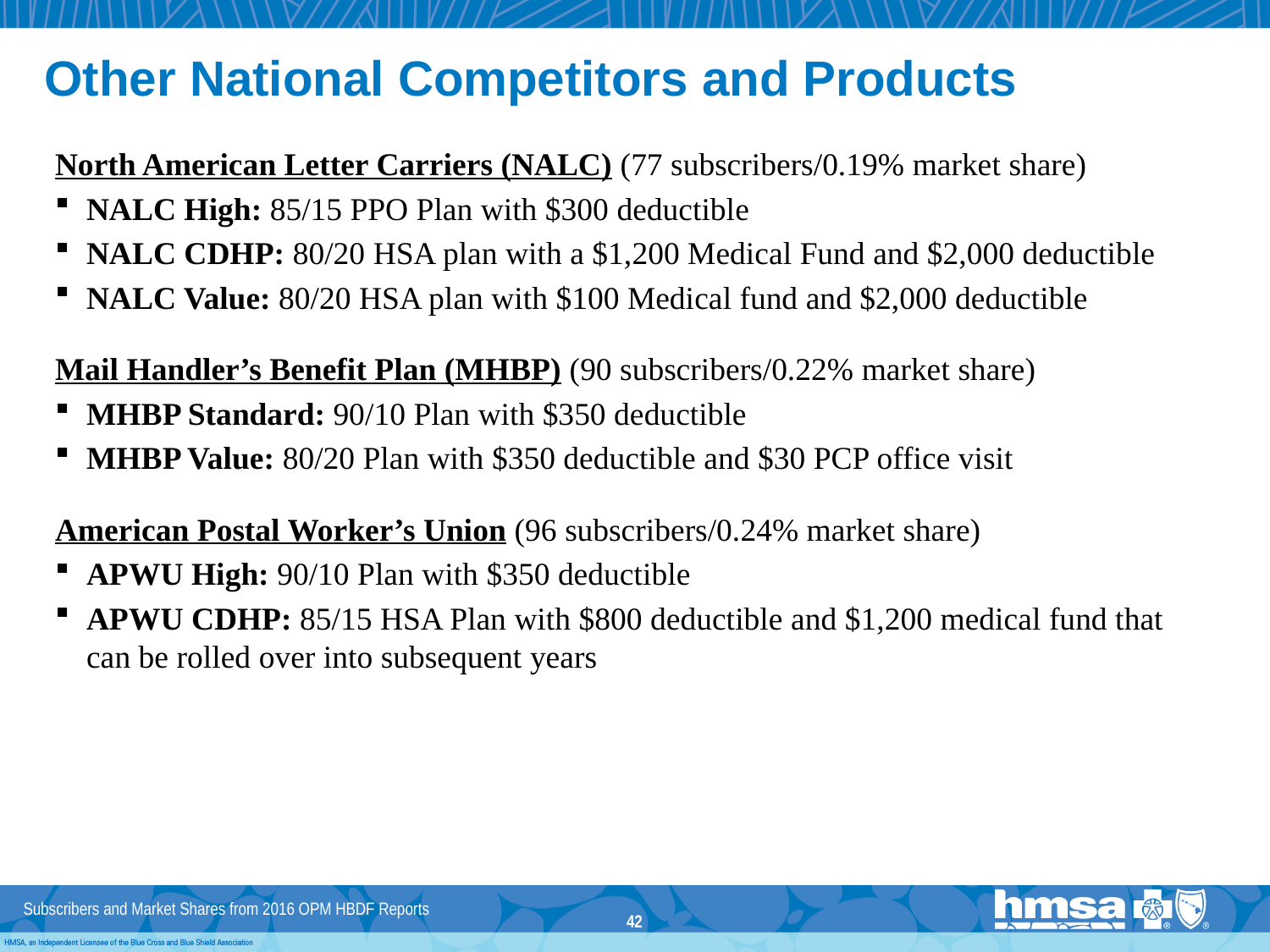

# Other National Competitors and Products
North American Letter Carriers (NALC) (77 subscribers/0.19% market share)
NALC High: 85/15 PPO Plan with $300 deductible
NALC CDHP: 80/20 HSA plan with a $1,200 Medical Fund and $2,000 deductible
NALC Value: 80/20 HSA plan with $100 Medical fund and $2,000 deductible

Mail Handler’s Benefit Plan (MHBP) (90 subscribers/0.22% market share)
MHBP Standard: 90/10 Plan with $350 deductible
MHBP Value: 80/20 Plan with $350 deductible and $30 PCP office visit

American Postal Worker’s Union (96 subscribers/0.24% market share)
APWU High: 90/10 Plan with $350 deductible
APWU CDHP: 85/15 HSA Plan with $800 deductible and $1,200 medical fund that can be rolled over into subsequent years
Subscribers and Market Shares from 2016 OPM HBDF Reports
42